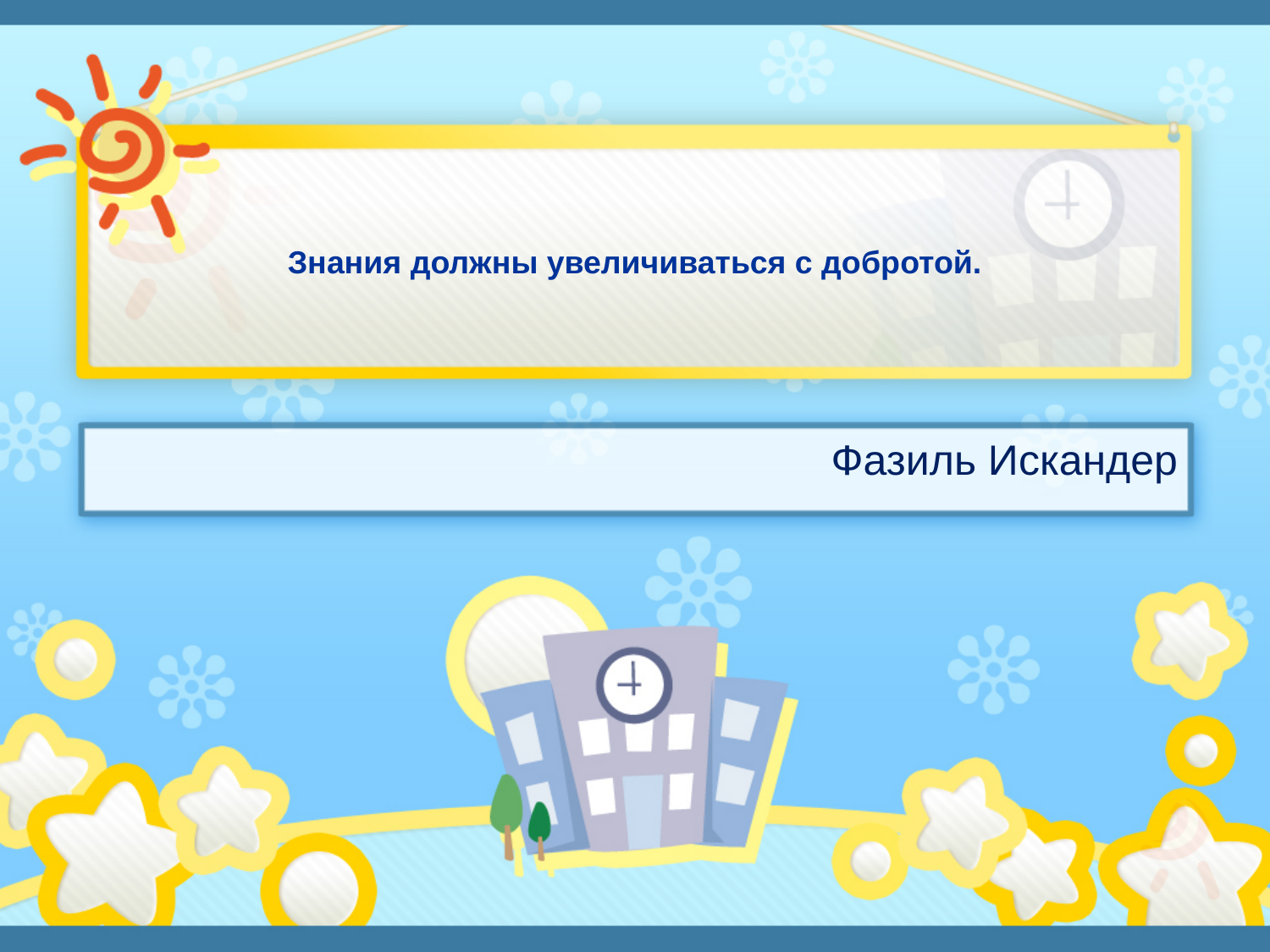

# Знания должны увеличиваться с добротой.
Фазиль Искандер